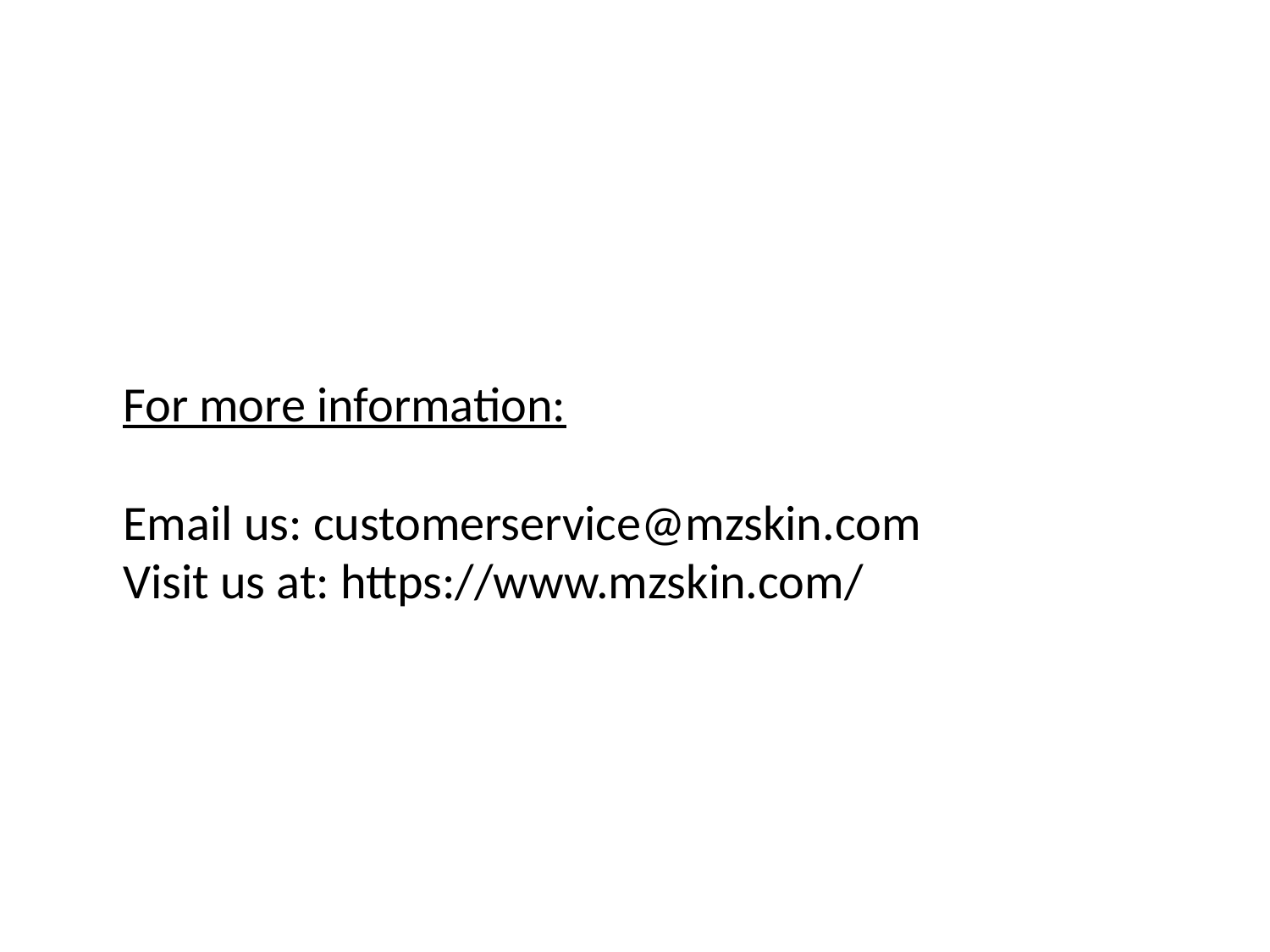

For more information:

Email us: customerservice@mzskin.com
Visit us at: https://www.mzskin.com/